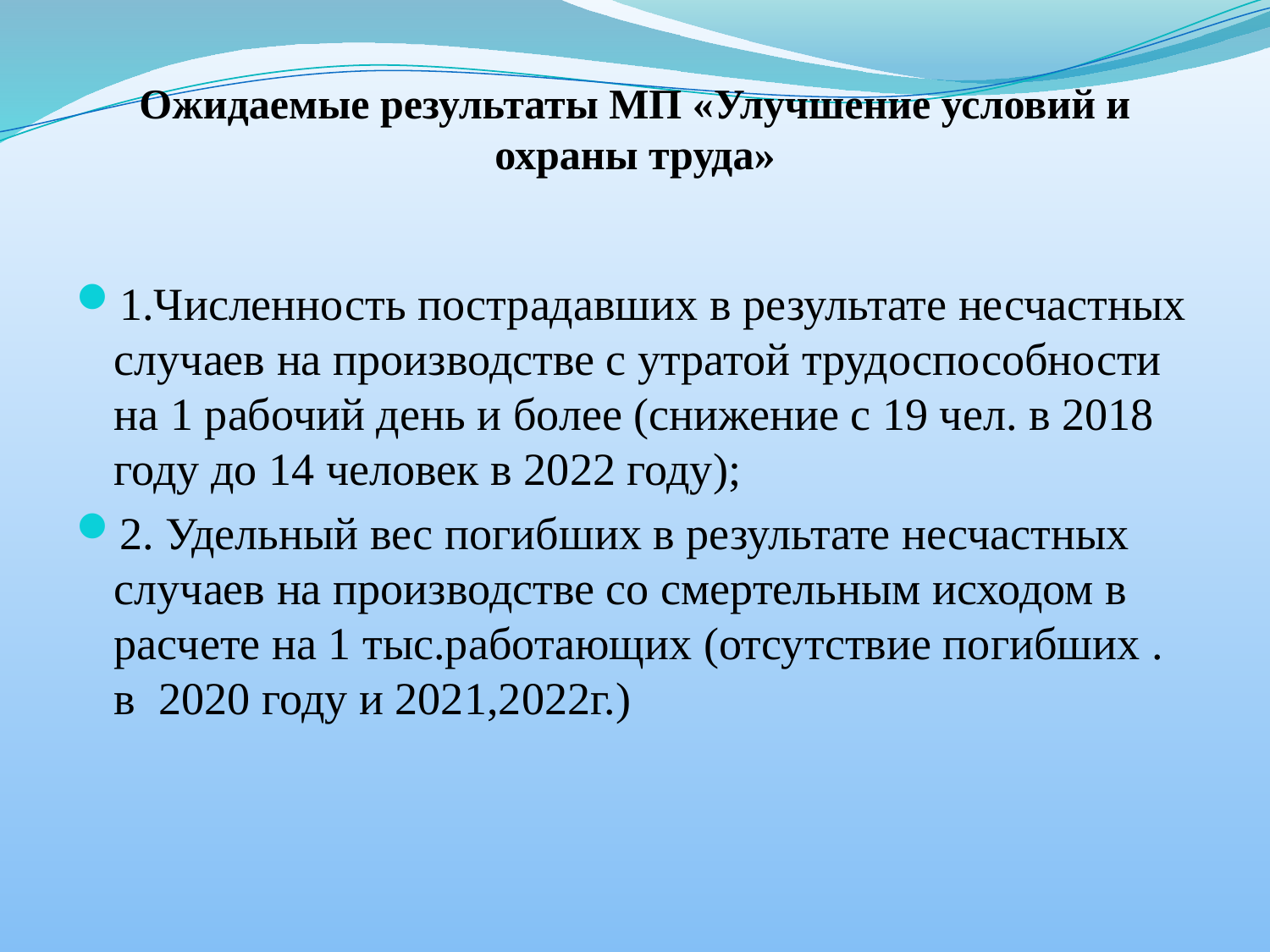

# Ожидаемые результаты МП «Улучшение условий и охраны труда»
1.Численность пострадавших в результате несчастных случаев на производстве с утратой трудоспособности на 1 рабочий день и более (снижение с 19 чел. в 2018 году до 14 человек в 2022 году);
2. Удельный вес погибших в результате несчастных случаев на производстве со смертельным исходом в расчете на 1 тыс.работающих (отсутствие погибших . в  2020 году и 2021,2022г.)